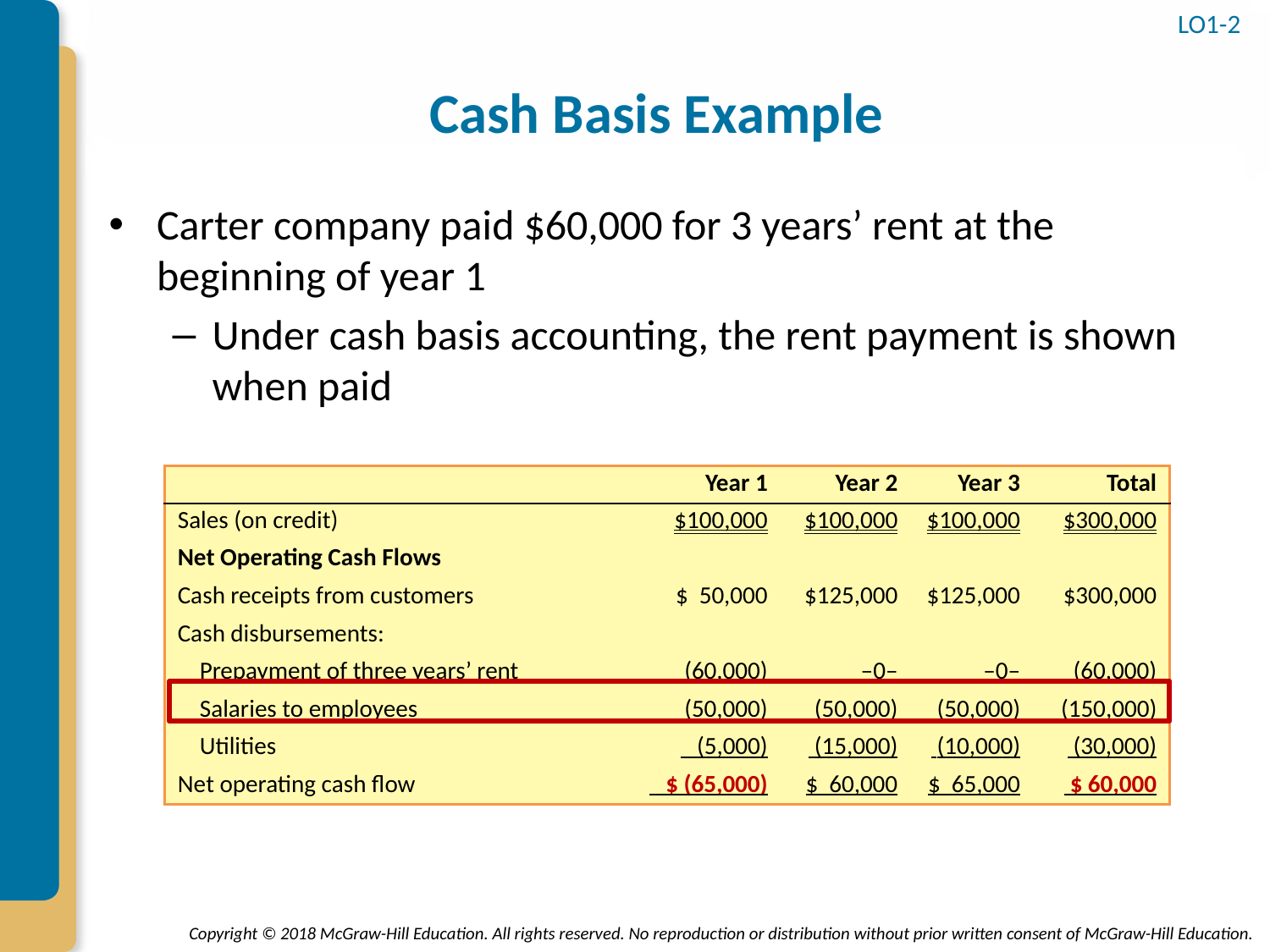

LO1-2
# Cash Basis Example
Carter company paid $60,000 for 3 years’ rent at the beginning of year 1
Under cash basis accounting, the rent payment is shown when paid
|  | Year 1 | Year 2 | Year 3 | Total |
| --- | --- | --- | --- | --- |
| Sales (on credit) | $100,000 | $100,000 | $100,000 | $300,000 |
| Net Operating Cash Flows |  |  |  |  |
| Cash receipts from customers | $ 50,000 | $125,000 | $125,000 | $300,000 |
| Cash disbursements: |  |  |  |  |
| Prepayment of three years’ rent | (60,000) | –0– | –0– | (60,000) |
| Salaries to employees | (50,000) | (50,000) | (50,000) | (150,000) |
| Utilities | (5,000) | (15,000) | (10,000) | (30,000) |
| Net operating cash flow | $ (65,000) | $ 60,000 | $ 65,000 | $ 60,000 |